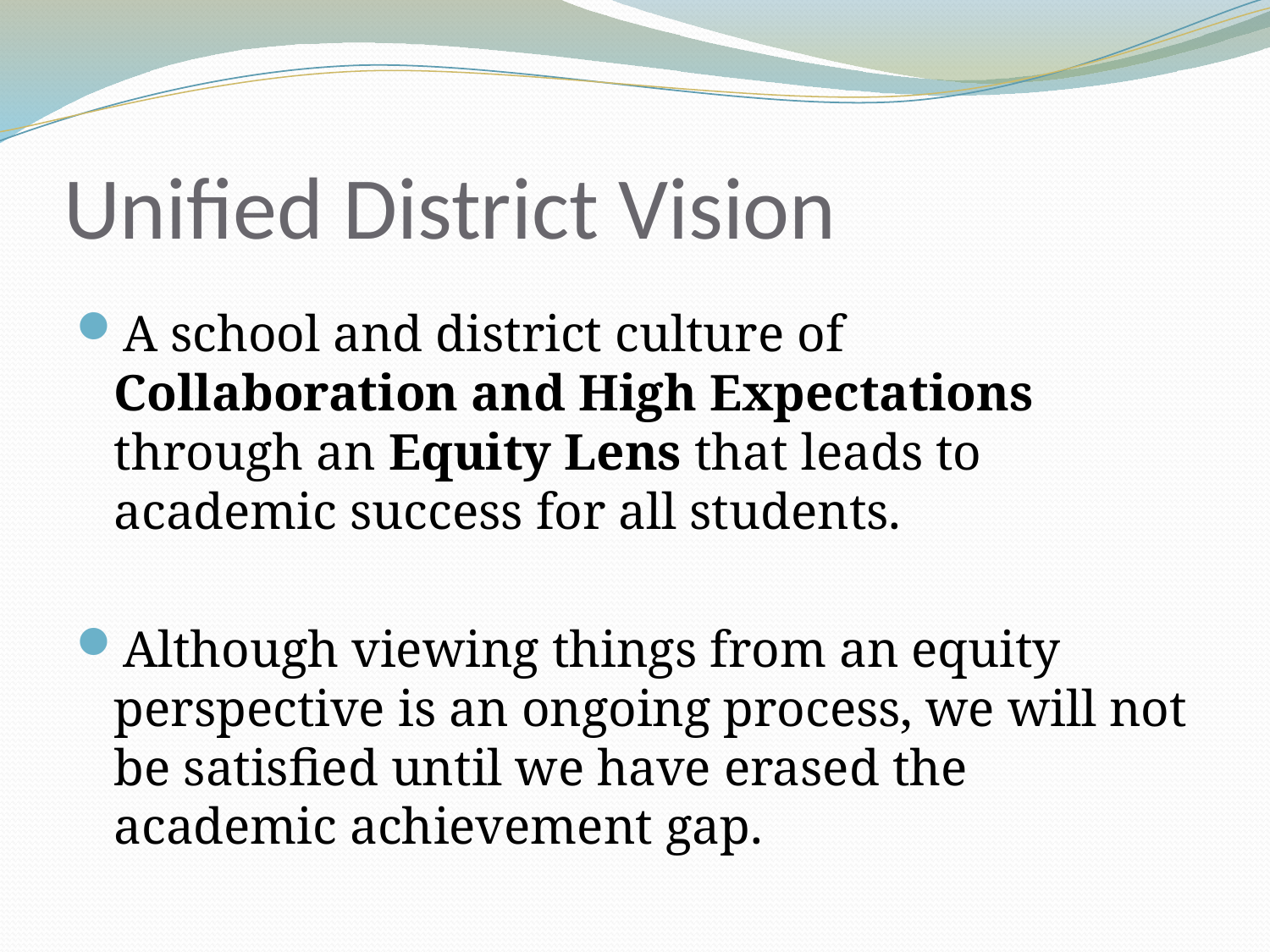

# Unified District Vision
A school and district culture of Collaboration and High Expectations through an Equity Lens that leads to academic success for all students.

Although viewing things from an equity perspective is an ongoing process, we will not be satisfied until we have erased the academic achievement gap.